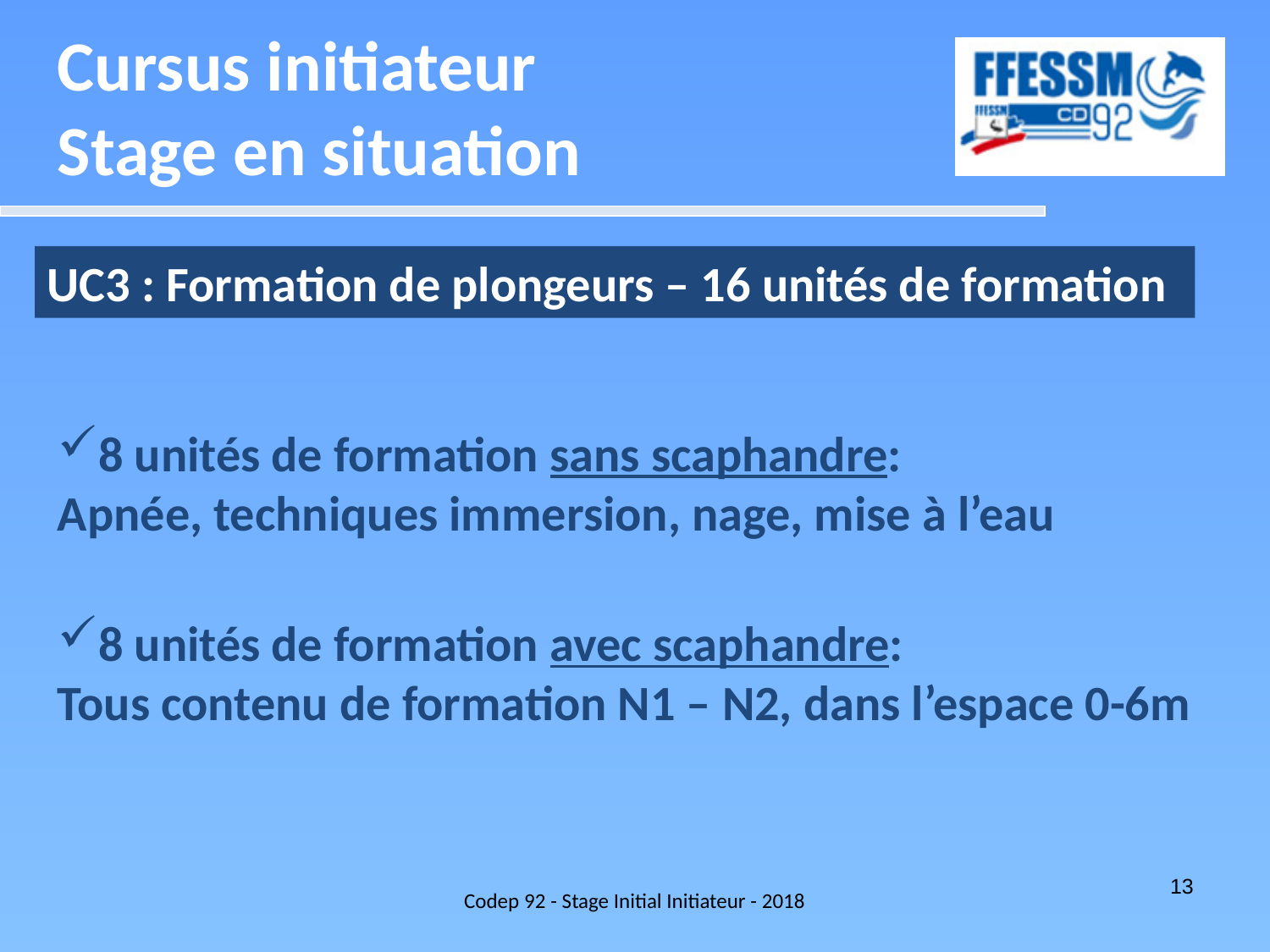

Cursus initiateur
Stage en situation
UC3 : Formation de plongeurs – 16 unités de formation
8 unités de formation sans scaphandre:
Apnée, techniques immersion, nage, mise à l’eau
8 unités de formation avec scaphandre:
Tous contenu de formation N1 – N2, dans l’espace 0-6m
Codep 92 - Stage Initial Initiateur - 2018
13